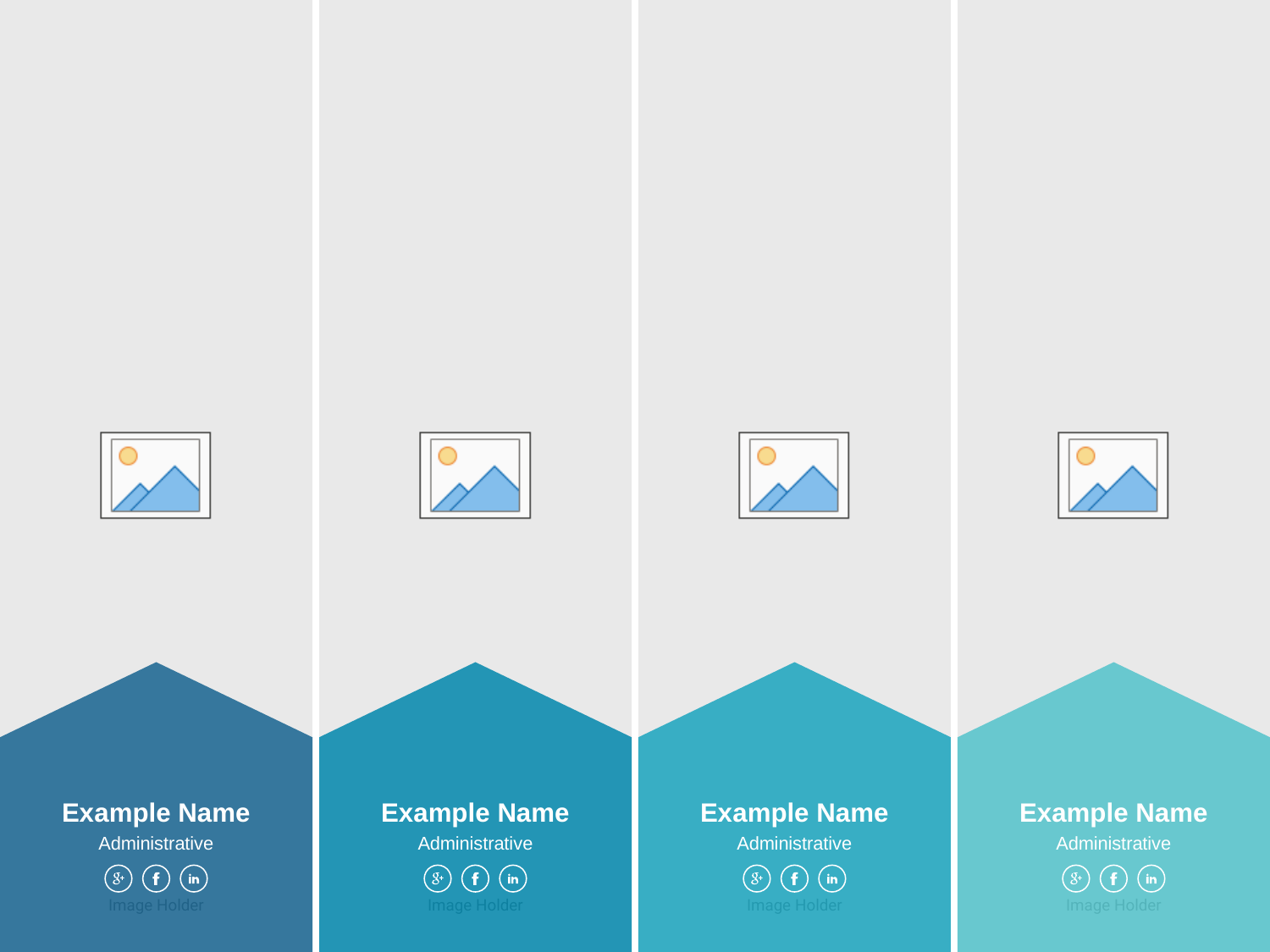

Example Name
Administrative

Example Name
Administrative

Example Name
Administrative

Example Name
Administrative